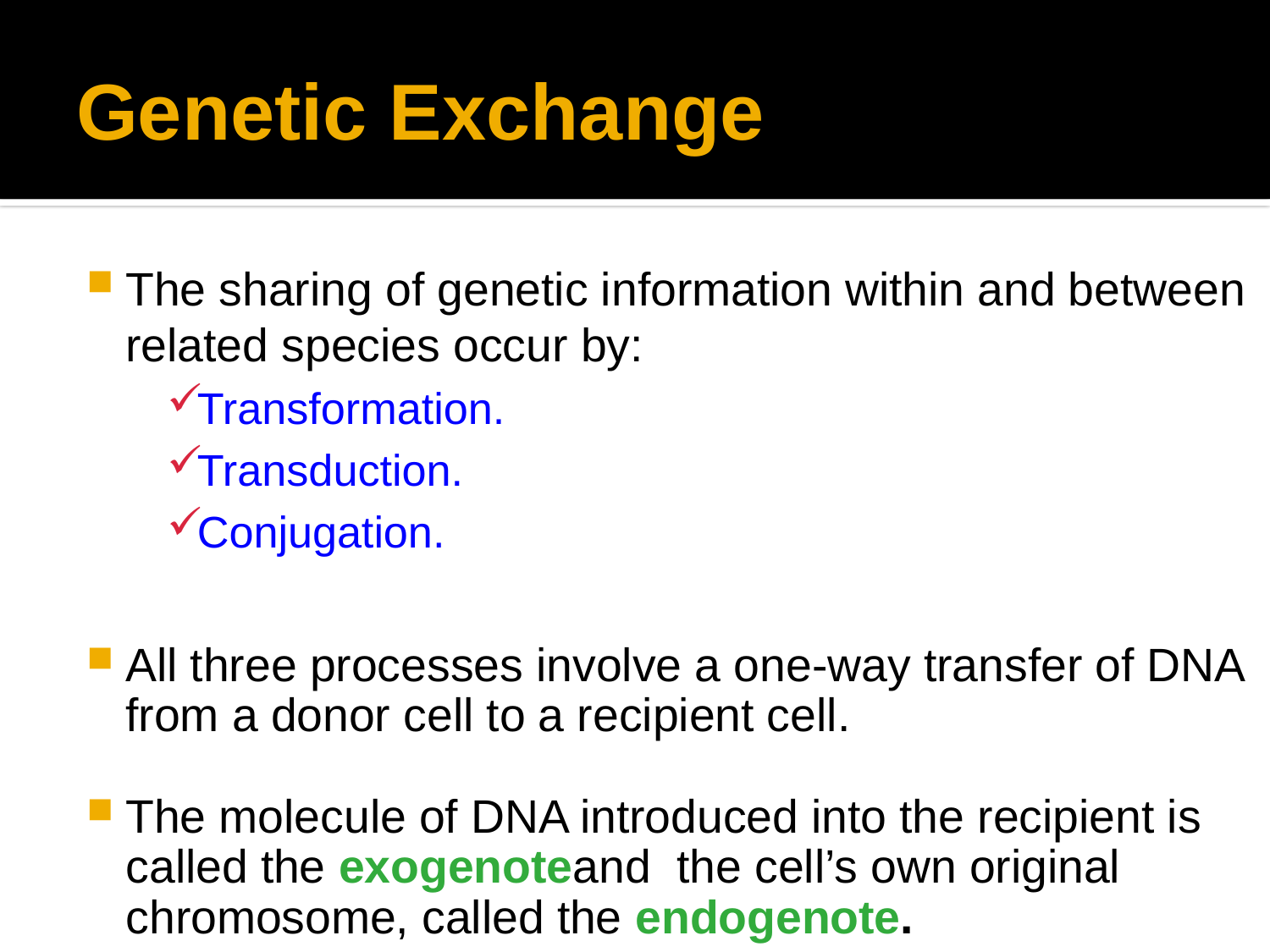

# Genetic Exchange
The sharing of genetic information within and between related species occur by:
Transformation.
Transduction.
Conjugation.

All three processes involve a one-way transfer of DNA from a donor cell to a recipient cell.

The molecule of DNA introduced into the recipient is called the exogenoteand  the cell’s own original chromosome, called the endogenote.